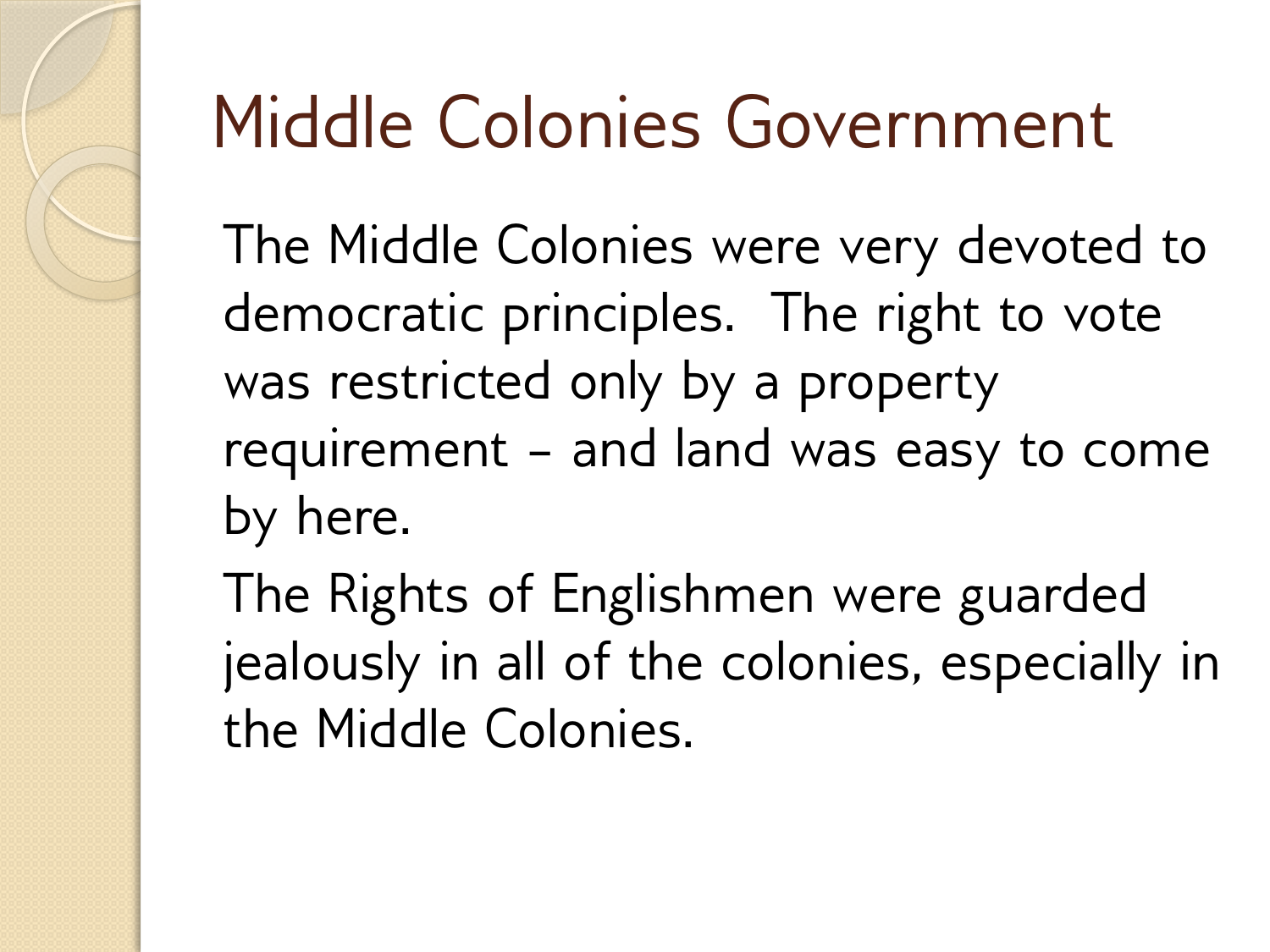

# Middle Colonies Government
The Middle Colonies were very devoted to democratic principles.  The right to vote was restricted only by a property requirement – and land was easy to come by here.
The Rights of Englishmen were guarded jealously in all of the colonies, especially in the Middle Colonies.